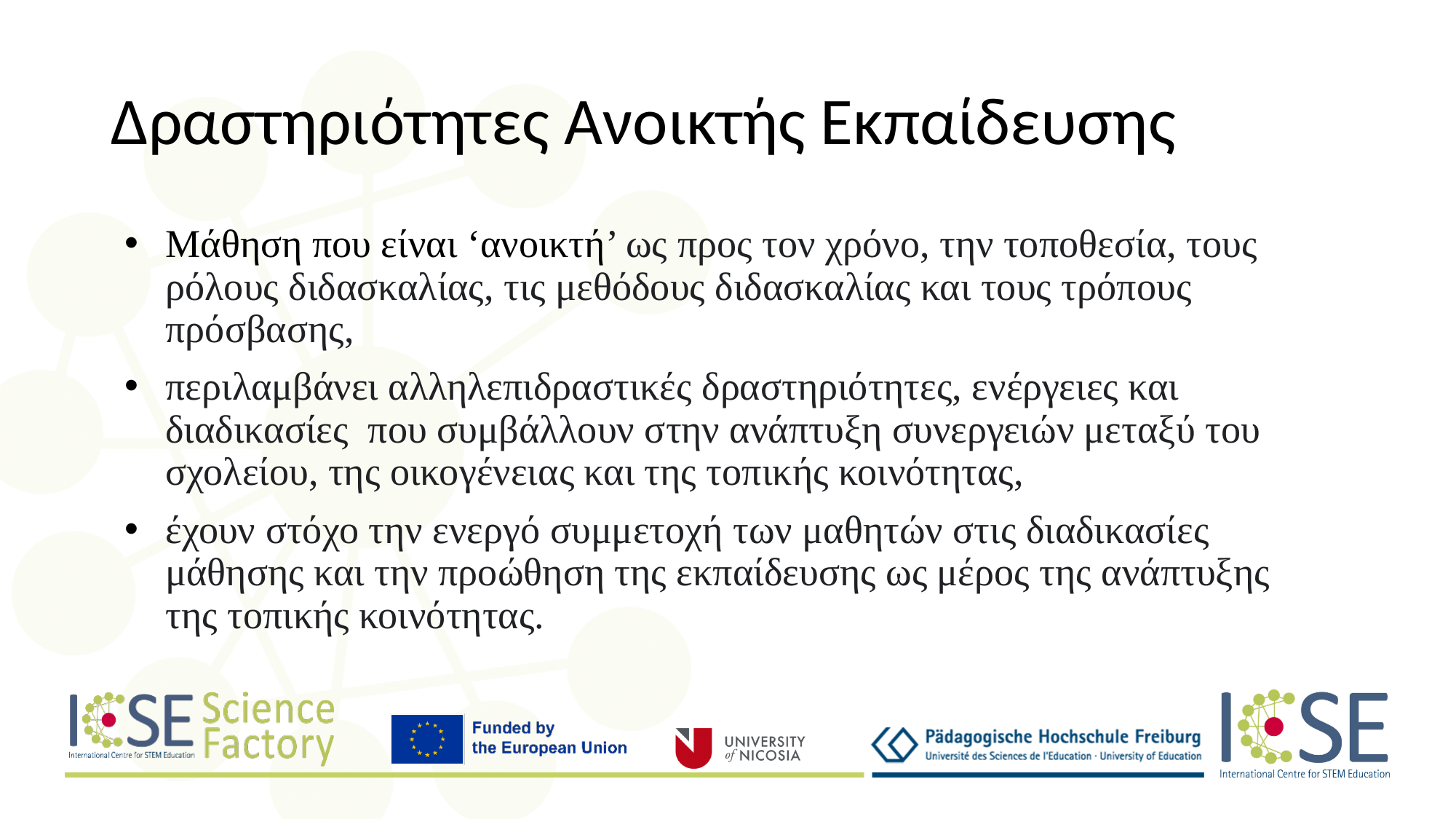

# Δραστηριότητες Ανοικτής Εκπαίδευσης
Μάθηση που είναι ‘ανοικτή’ ως προς τον χρόνο, την τοποθεσία, τους ρόλους διδασκαλίας, τις μεθόδους διδασκαλίας και τους τρόπους πρόσβασης,
περιλαμβάνει αλληλεπιδραστικές δραστηριότητες, ενέργειες και διαδικασίες  που συμβάλλουν στην ανάπτυξη συνεργειών μεταξύ του σχολείου, της οικογένειας και της τοπικής κοινότητας,
έχουν στόχο την ενεργό συμμετοχή των μαθητών στις διαδικασίες μάθησης και την προώθηση της εκπαίδευσης ως μέρος της ανάπτυξης της τοπικής κοινότητας.